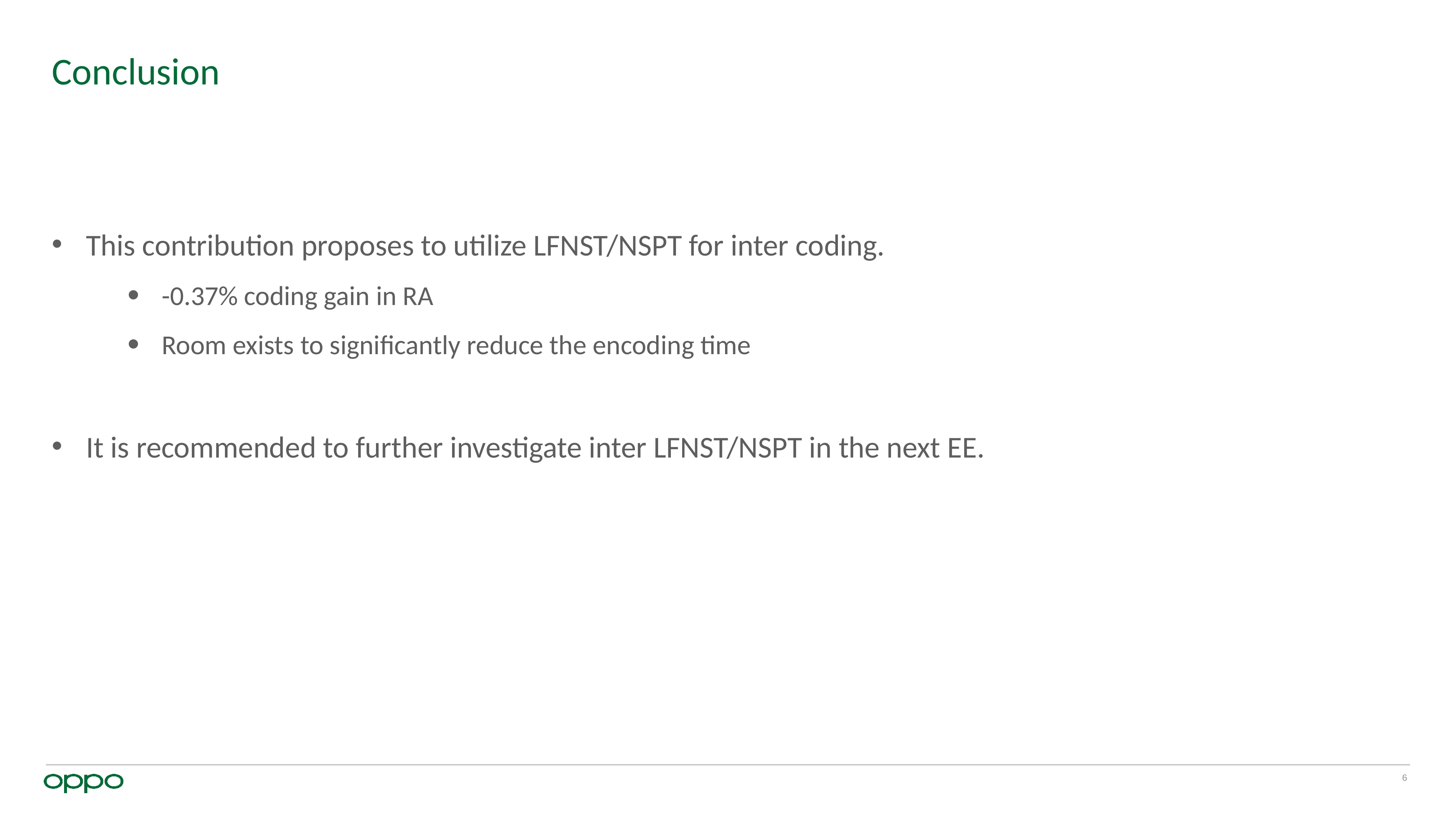

# Conclusion
This contribution proposes to utilize LFNST/NSPT for inter coding.
-0.37% coding gain in RA
Room exists to significantly reduce the encoding time

It is recommended to further investigate inter LFNST/NSPT in the next EE.